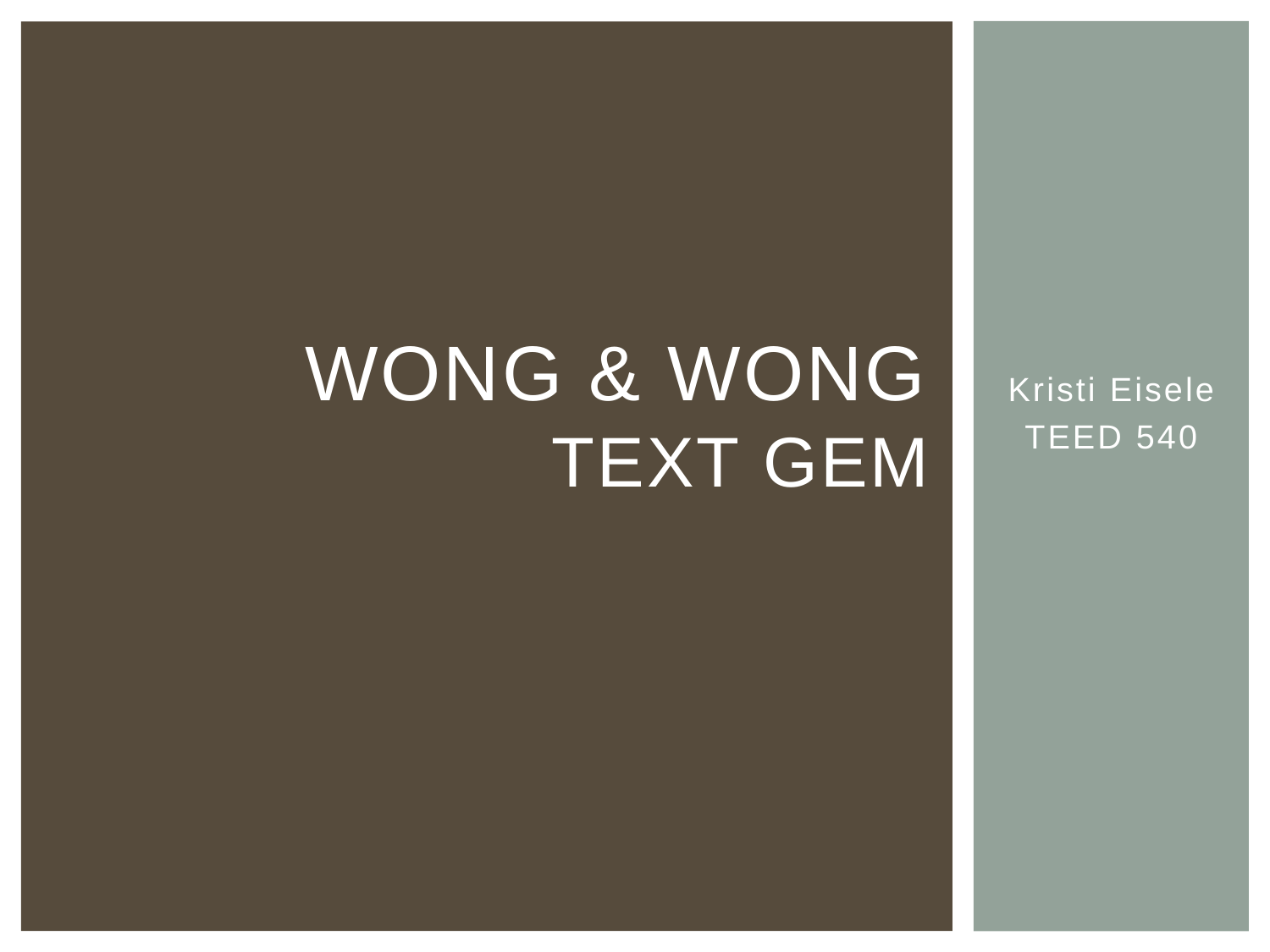

# Wong & Wong Text Gem
Kristi Eisele
TEED 540